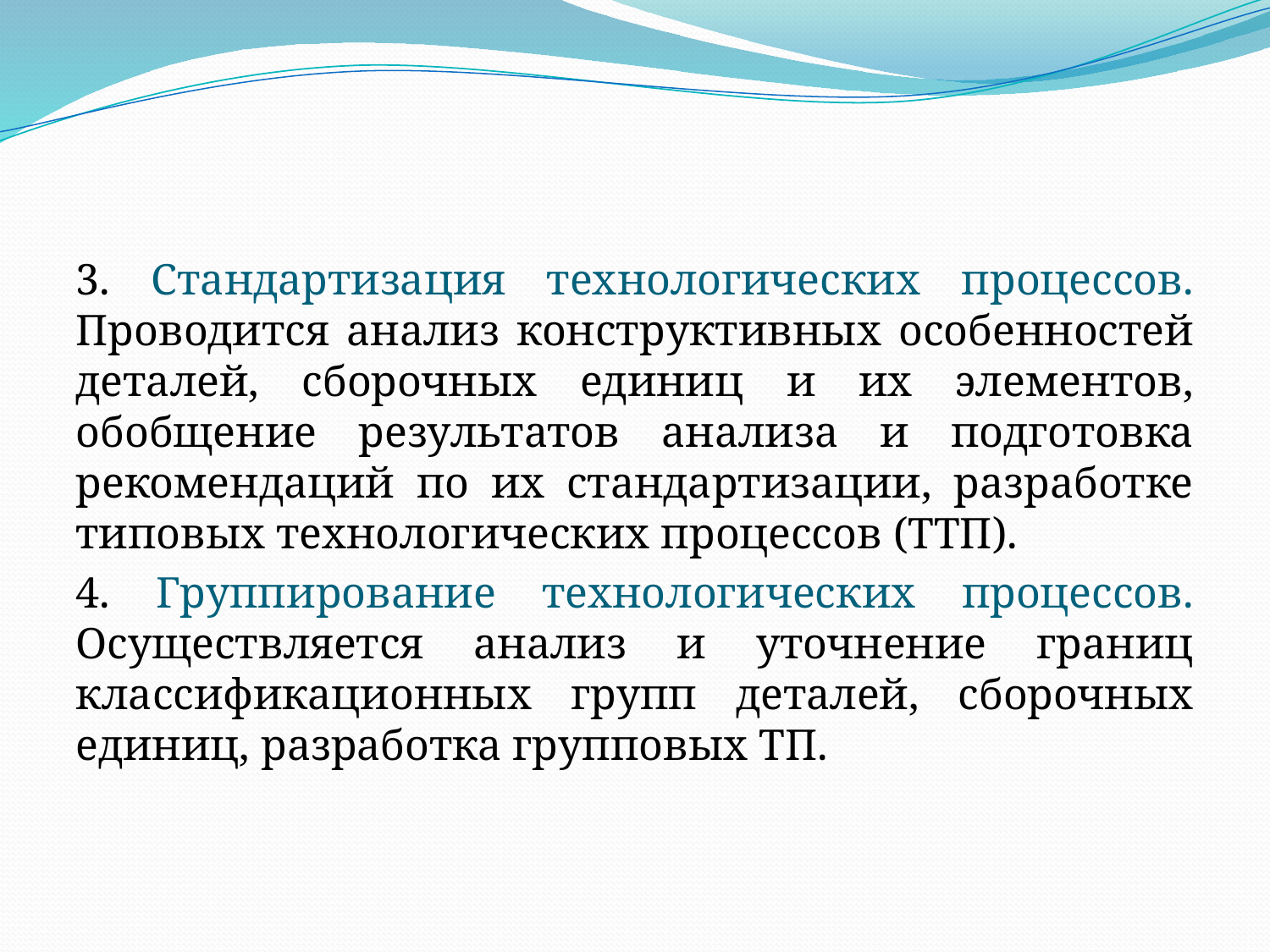

3. Стандартизация технологических процессов. Проводится анализ конструктивных особенностей деталей, сборочных единиц и их элементов, обобщение результатов анализа и подготовка рекомендаций по их стандартизации, разработке типовых технологических процессов (ТТП).
4. Группирование технологических процессов. Осуществляется анализ и уточнение границ классификационных групп деталей, сборочных единиц, разработка групповых ТП.